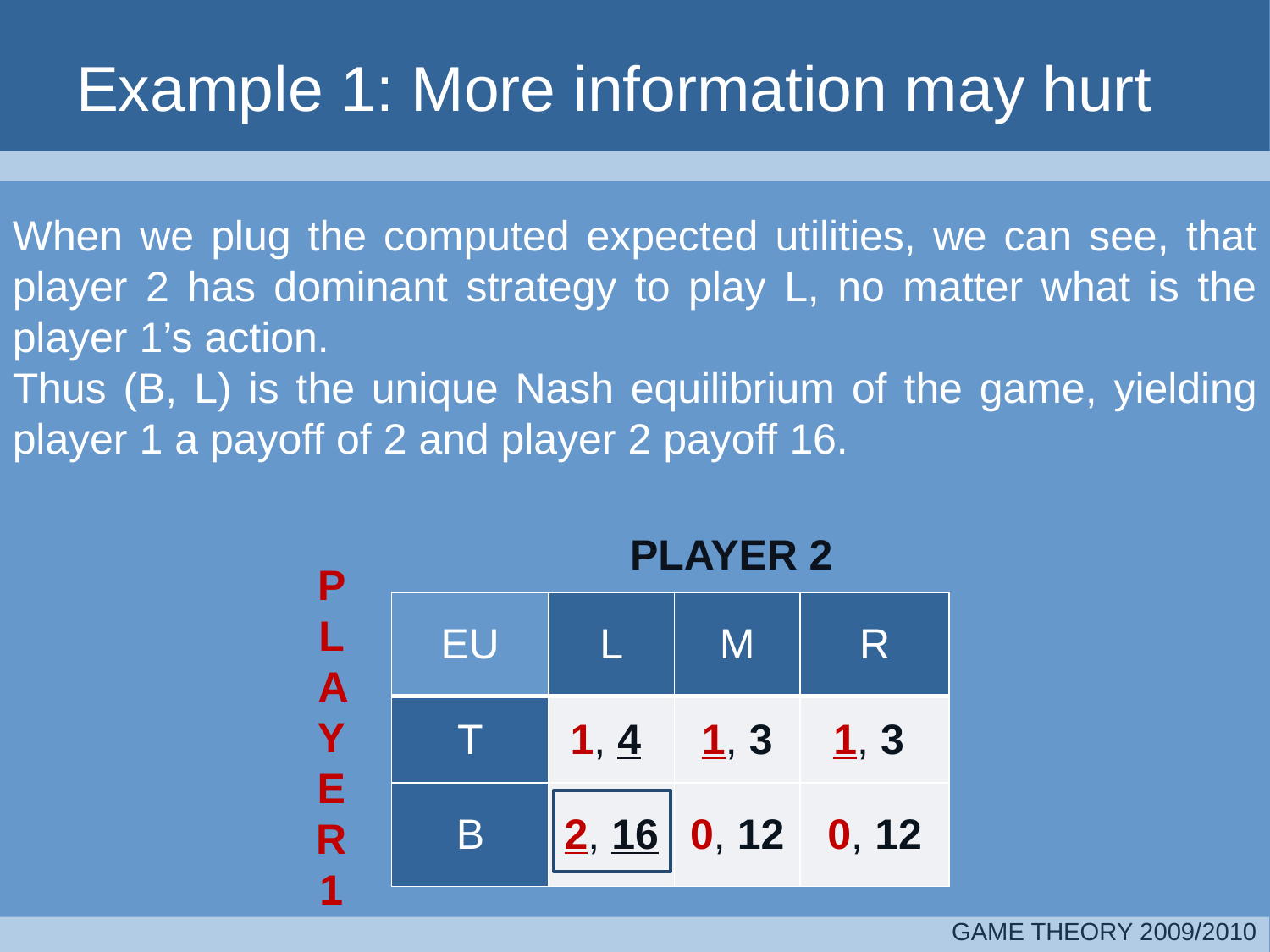

# Example 1: More information may hurt
When we plug the computed expected utilities, we can see, that player 2 has dominant strategy to play L, no matter what is the player 1’s action.
Thus (B, L) is the unique Nash equilibrium of the game, yielding player 1 a payoff of 2 and player 2 payoff 16.

PLAYER 2
P L AYE R1
| EU | L | M | R |
| --- | --- | --- | --- |
| T | 1, 4 | 1, 3 | 1, 3 |
| B | 2, 16 | 0, 12 | 0, 12 |

GAME THEORY 2009/2010